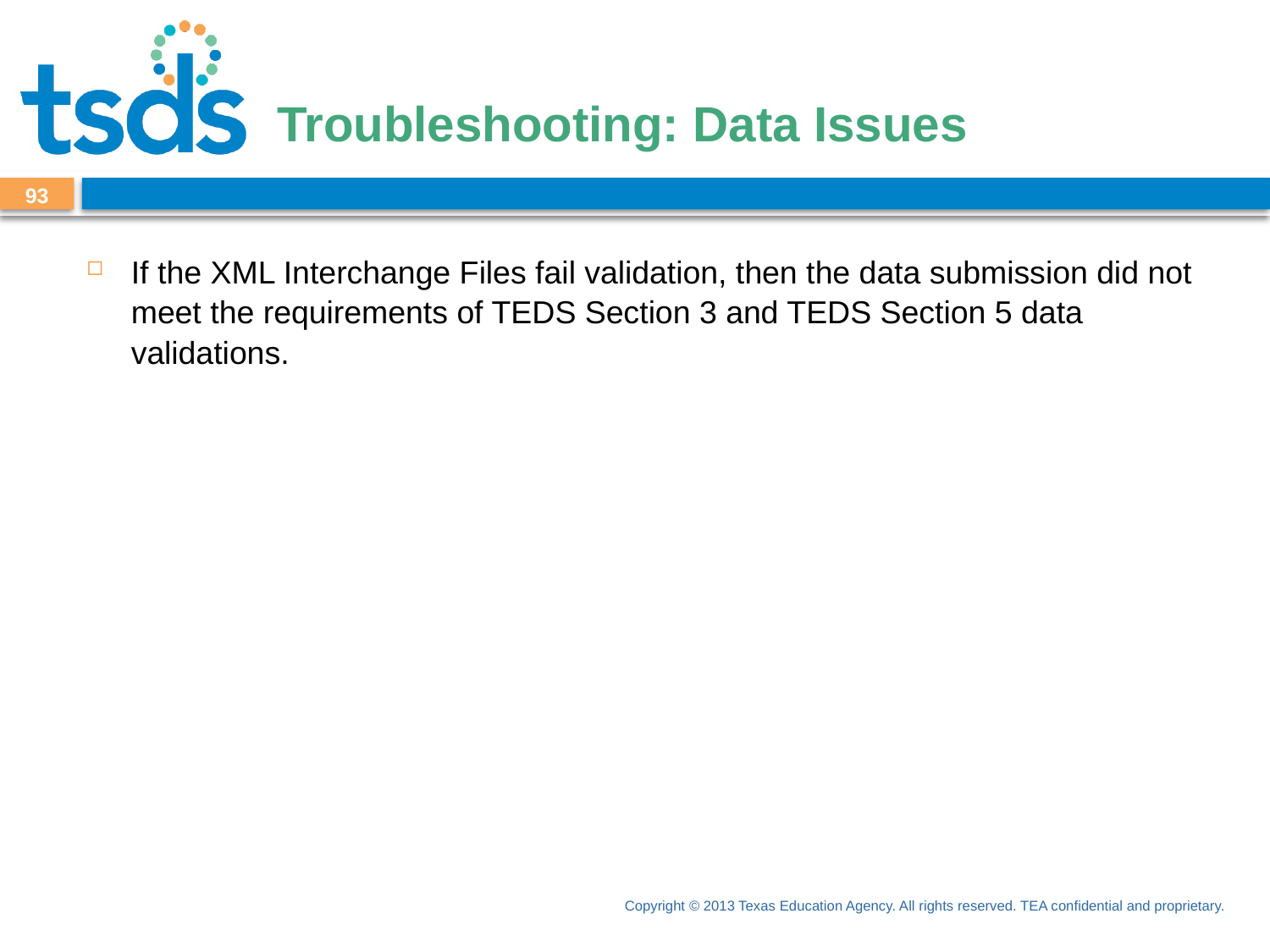

# Troubleshooting: Data Issues
93
If the XML Interchange Files fail validation, then the data submission did not meet the requirements of TEDS Section 3 and TEDS Section 5 data validations.